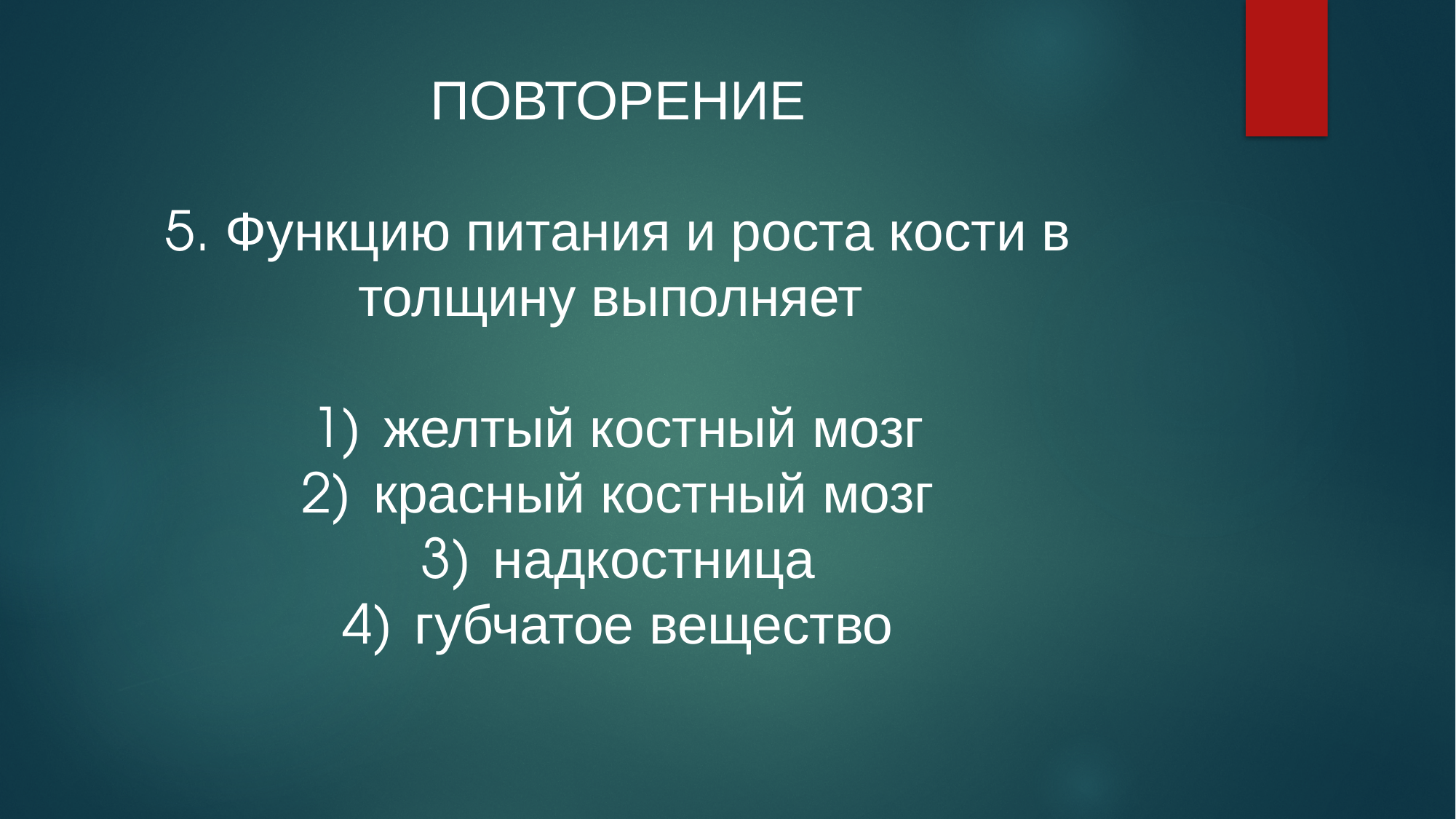

ПОВТОРЕНИЕ

5. Функцию питания и роста кости в толщину выполняет

1)  желтый костный мозг
2)  красный костный мозг
3)  надкостница
4)  губчатое вещество